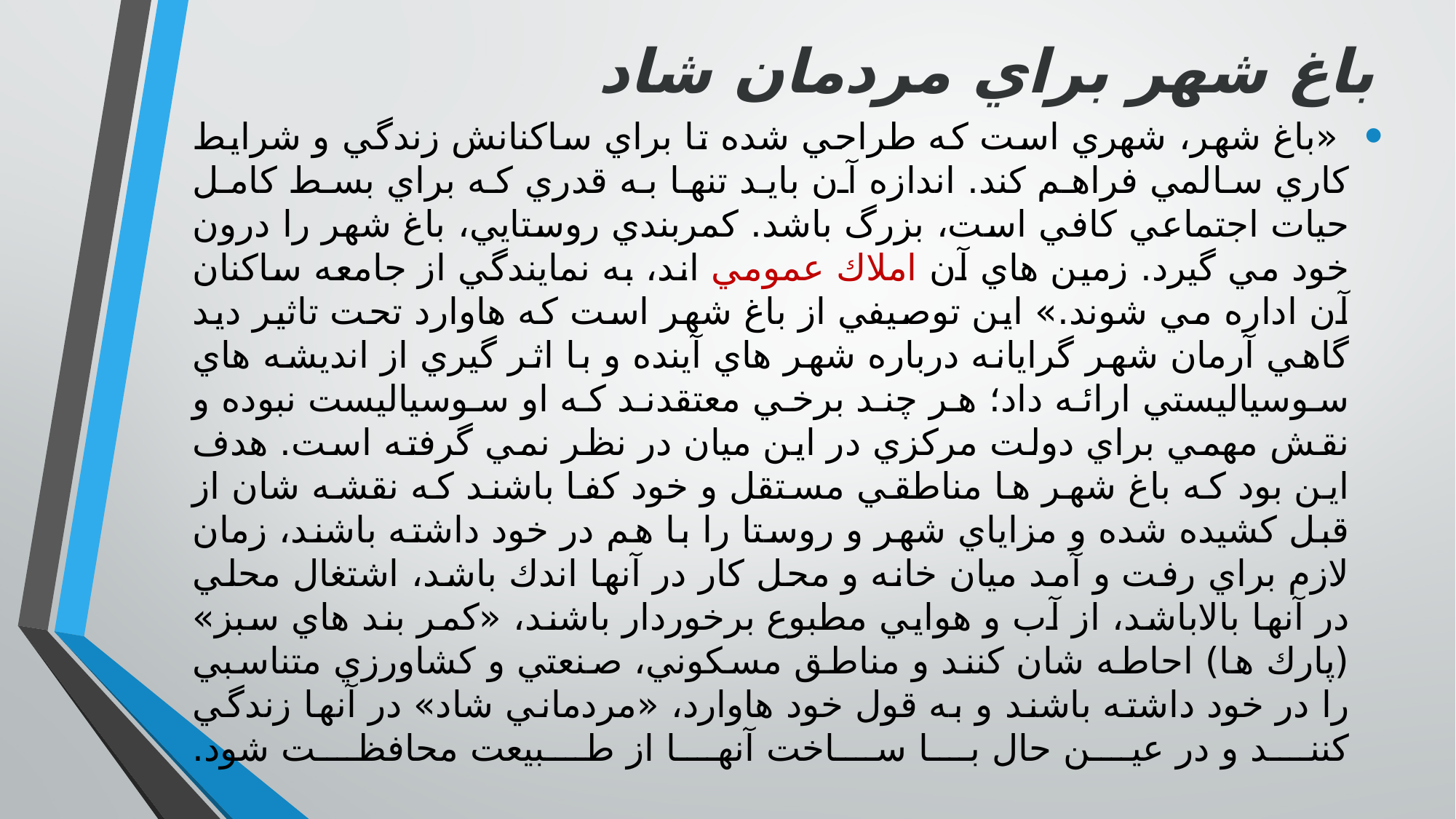

# باغ شهر براي مردمان شاد

 «باغ شهر، شهري است كه طراحي شده تا براي ساكنانش زندگي و شرايط كاري سالمي فراهم كند. اندازه آن بايد تنها به قدري كه براي بسط كامل حيات اجتماعي كافي است، بزرگ باشد. كمربندي روستايي، باغ شهر را درون خود مي گيرد. زمين هاي آن املاك عمومي اند، به نمايندگي از جامعه ساكنان آن اداره مي شوند.» اين توصيفي از باغ شهر است كه هاوارد تحت تاثير ديد گاهي آرمان شهر گرايانه درباره شهر هاي آينده و با اثر گيري از انديشه هاي سوسياليستي ارائه داد؛ هر چند برخي معتقدند كه او سوسياليست نبوده و نقش مهمي براي دولت مركزي در اين ميان در نظر نمي گرفته است. هدف اين بود كه باغ شهر ها مناطقي مستقل و خود كفا باشند كه نقشه شان از قبل كشيده شده و مزاياي شهر و روستا را با هم در خود داشته باشند، زمان لازم براي رفت و آمد ميان خانه و محل كار در آنها اندك باشد، اشتغال محلي در آنها بالاباشد، از آب و هوايي مطبوع برخوردار باشند، «كمر بند هاي سبز» (پارك ها) احاطه شان كنند و مناطق مسكوني، صنعتي و كشاورزي متناسبي را در خود داشته باشند و به قول خود هاوارد، «مردماني شاد» در آنها زندگي كنند و در عين حال با ساخت آنها از طبيعت محافظت شود.